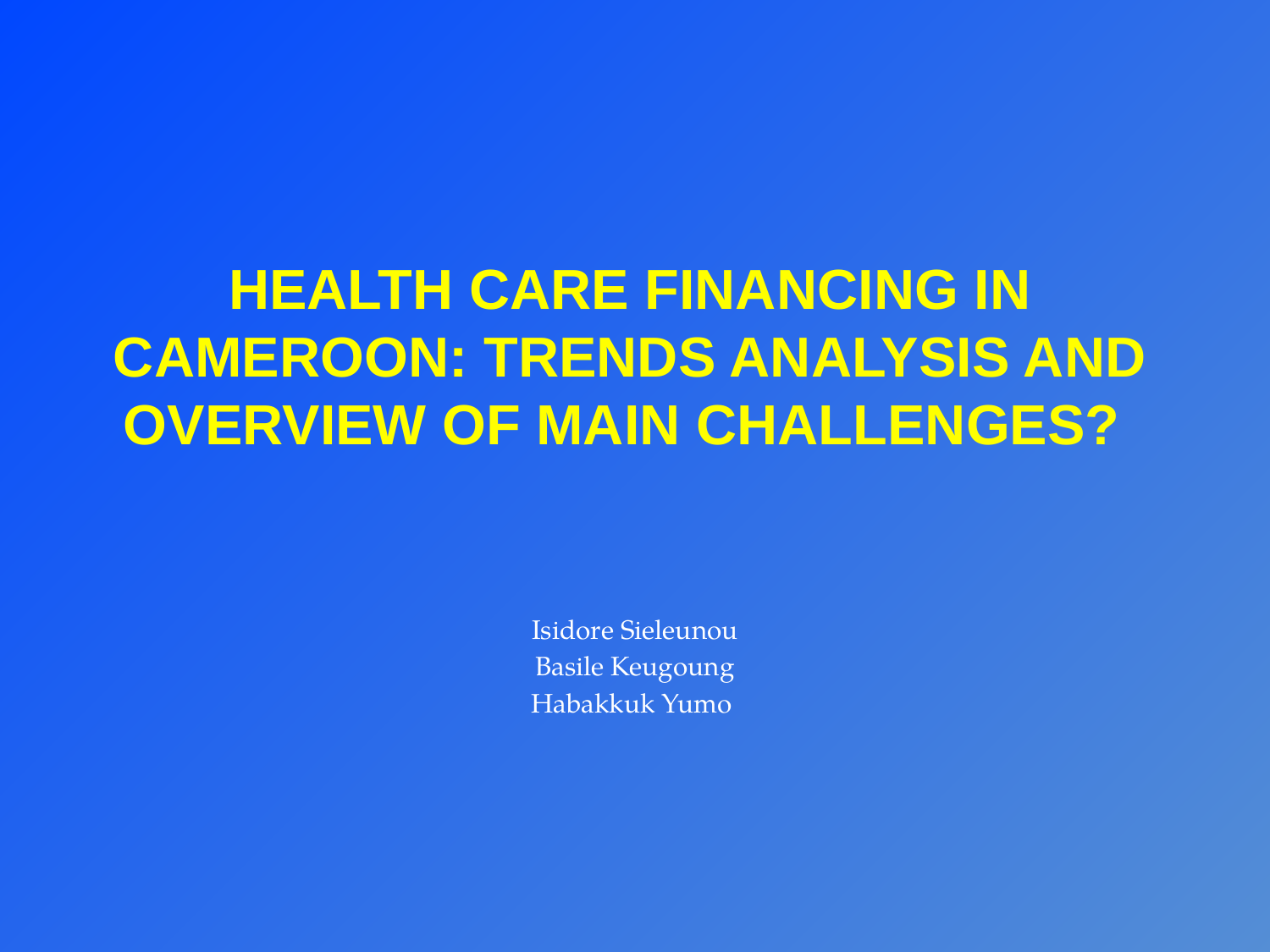

# Health care financing in Cameroon: Trends analysis and overview of main challenges?
Isidore Sieleunou
Basile Keugoung
Habakkuk Yumo